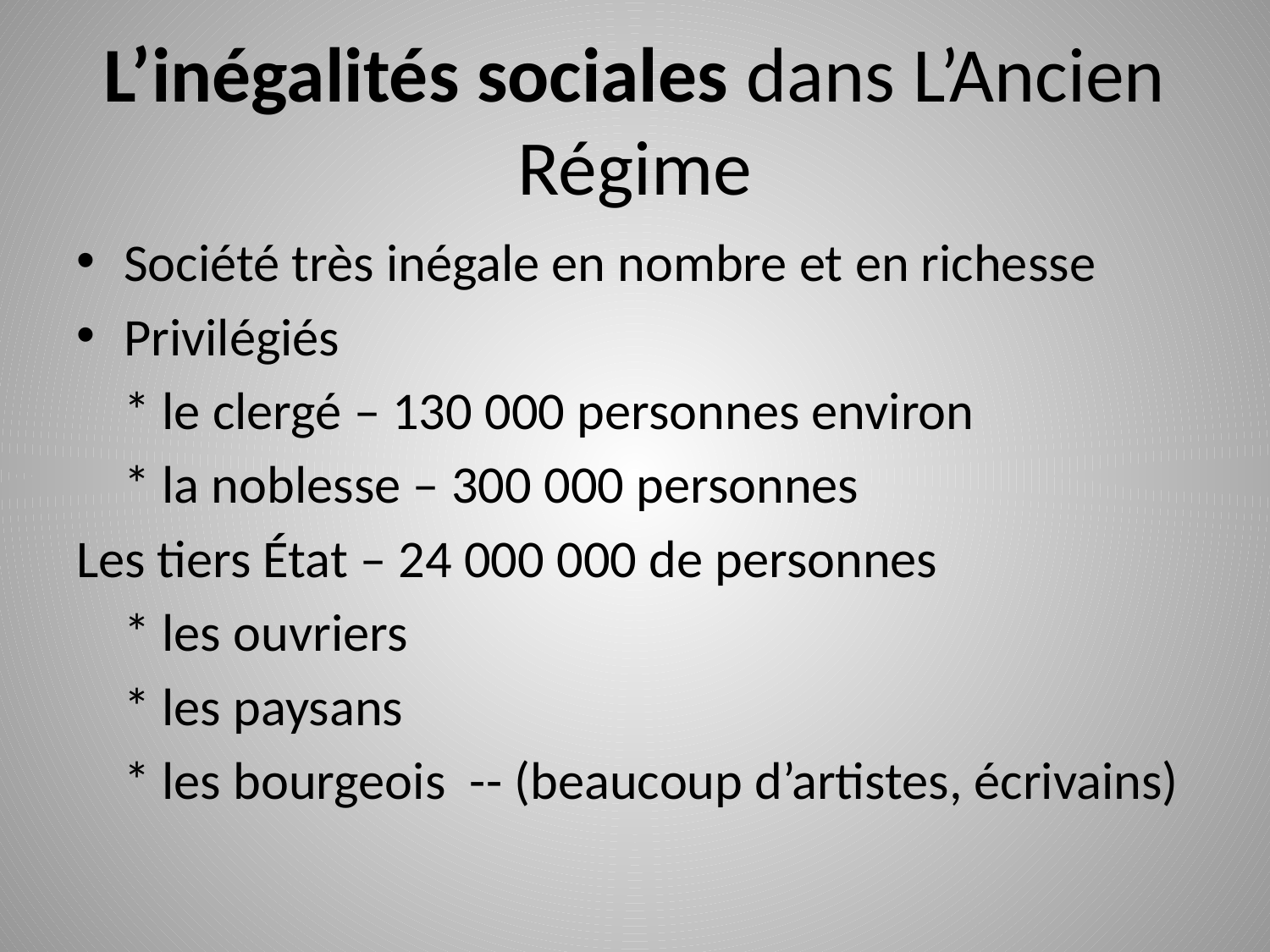

# L’inégalités sociales dans L’Ancien Régime
Société très inégale en nombre et en richesse
Privilégiés
	* le clergé – 130 000 personnes environ
	* la noblesse – 300 000 personnes
Les tiers État – 24 000 000 de personnes
	* les ouvriers
	* les paysans
	* les bourgeois  -- (beaucoup d’artistes, écrivains)